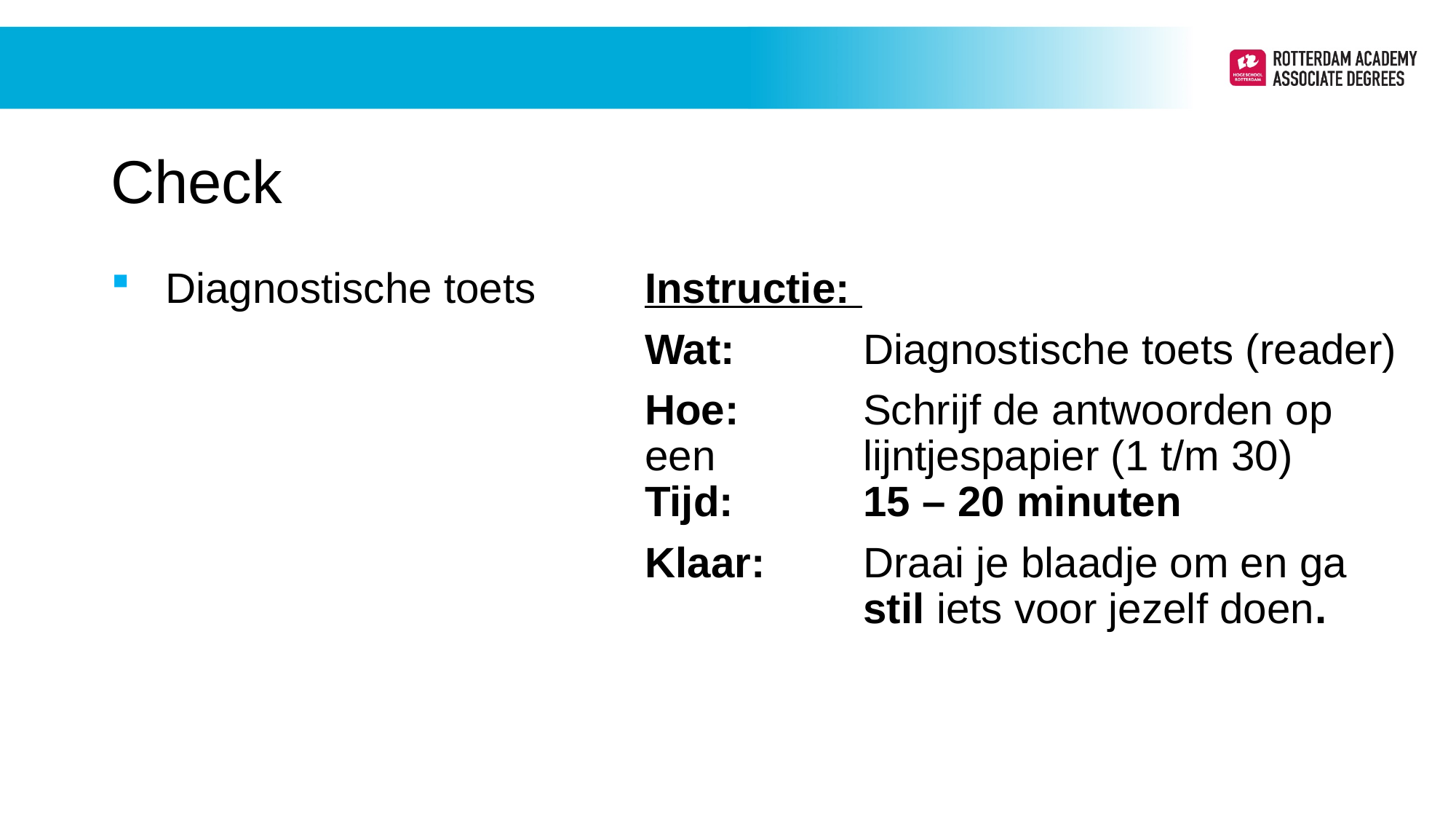

# Check
Diagnostische toets
Instructie:
Wat: 		Diagnostische toets (reader)
Hoe: 		Schrijf de antwoorden op een 		lijntjespapier (1 t/m 30)
Tijd: 		15 – 20 minuten
Klaar: 	Draai je blaadje om en ga
		stil iets voor jezelf doen.